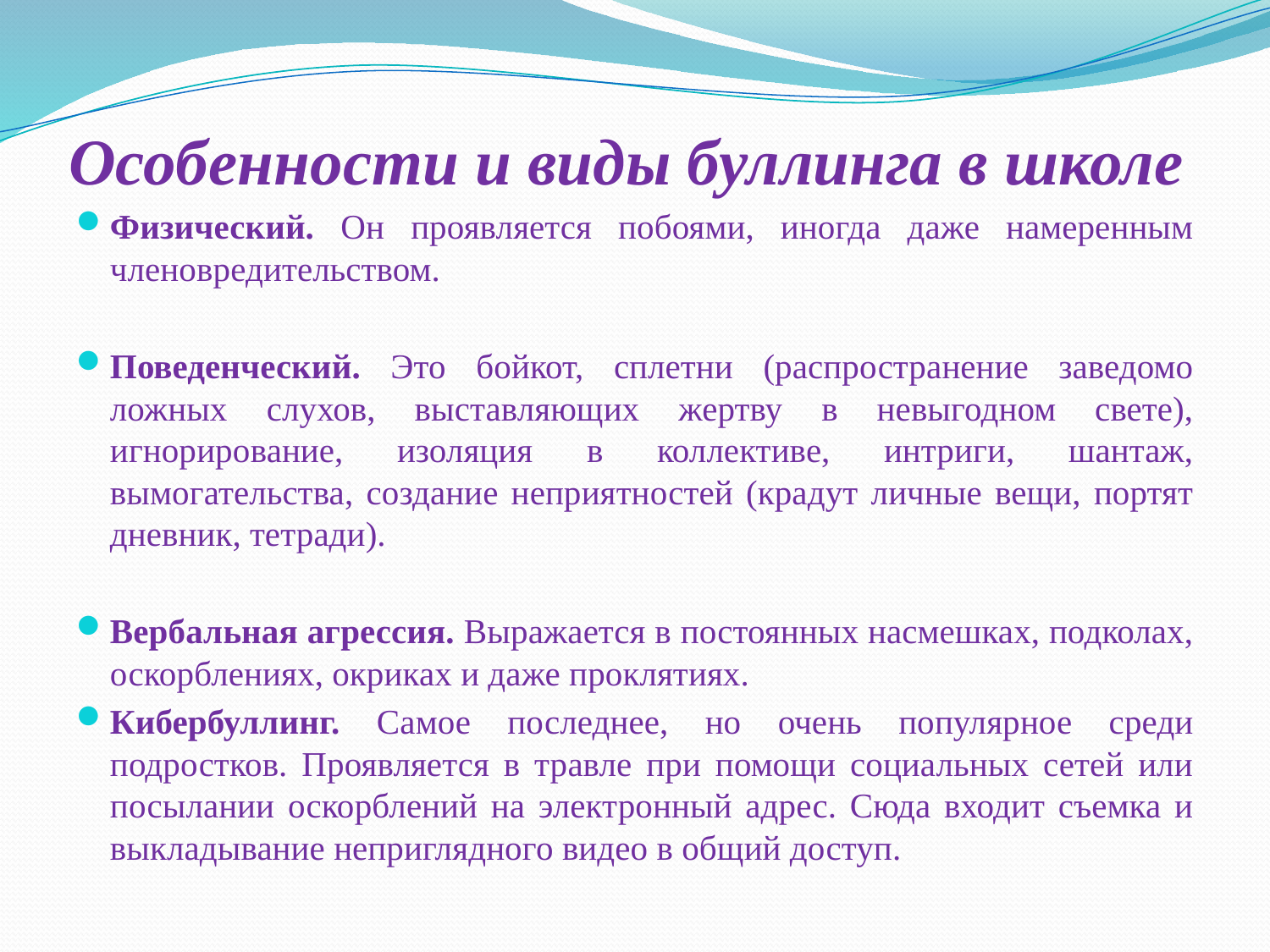

# Особенности и виды буллинга в школе
Физический. Он проявляется побоями, иногда даже намеренным членовредительством.

Поведенческий. Это бойкот, сплетни (распространение заведомо ложных слухов, выставляющих жертву в невыгодном свете), игнорирование, изоляция в коллективе, интриги, шантаж, вымогательства, создание неприятностей (крадут личные вещи, портят дневник, тетради).

Вербальная агрессия. Выражается в постоянных насмешках, подколах, оскорблениях, окриках и даже проклятиях.
Кибербуллинг. Самое последнее, но очень популярное среди подростков. Проявляется в травле при помощи социальных сетей или посылании оскорблений на электронный адрес. Сюда входит съемка и выкладывание неприглядного видео в общий доступ.